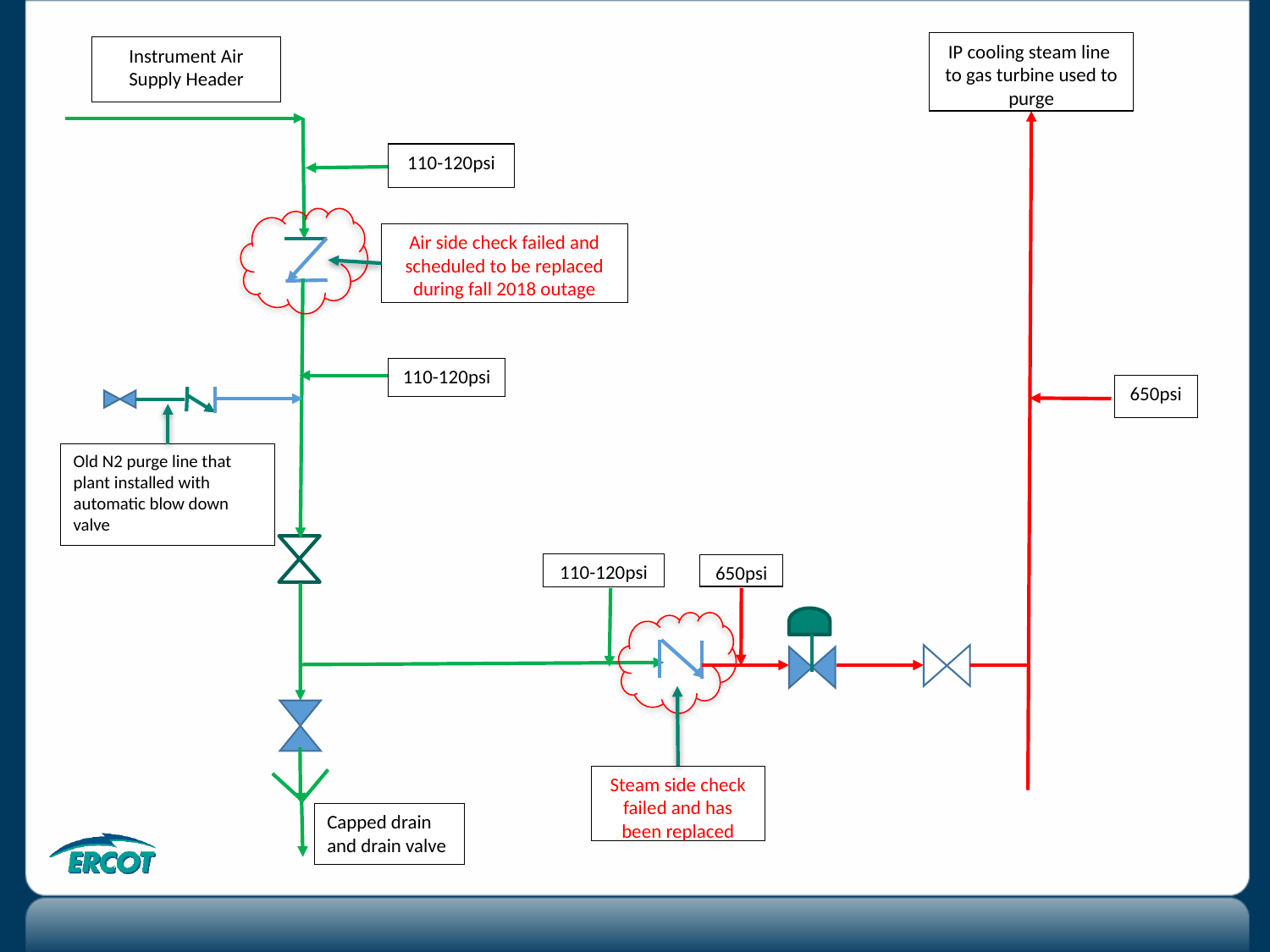

IP cooling steam line
to gas turbine used to purge
Instrument Air Supply Header

110-120psi

Air side check failed and scheduled to be replaced during fall 2018 outage
110-120psi
650psi

Old N2 purge line that plant installed with automatic blow down valve

110-120psi
650psi

Steam side check failed and has been replaced
Capped drain and drain valve